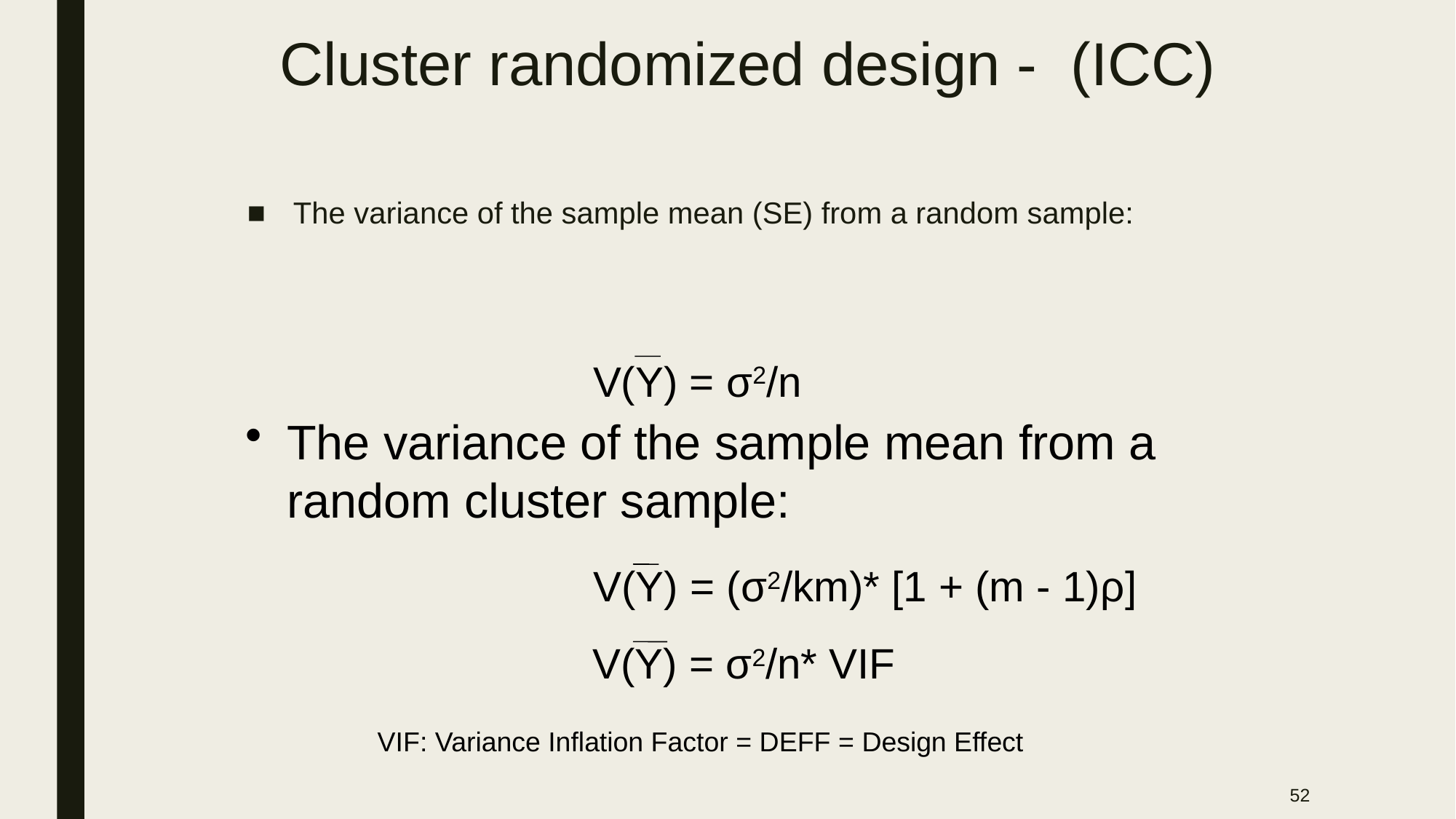

# Cluster randomized design -  (ICC)
The variance of the sample mean (SE) from a random sample:
V(Y) = σ2/n

The variance of the sample mean from a random cluster sample:
V(Y) = (σ2/km)* [1 + (m - 1)ρ]

V(Y) = σ2/n* VIF

VIF: Variance Inflation Factor = DEFF = Design Effect
52